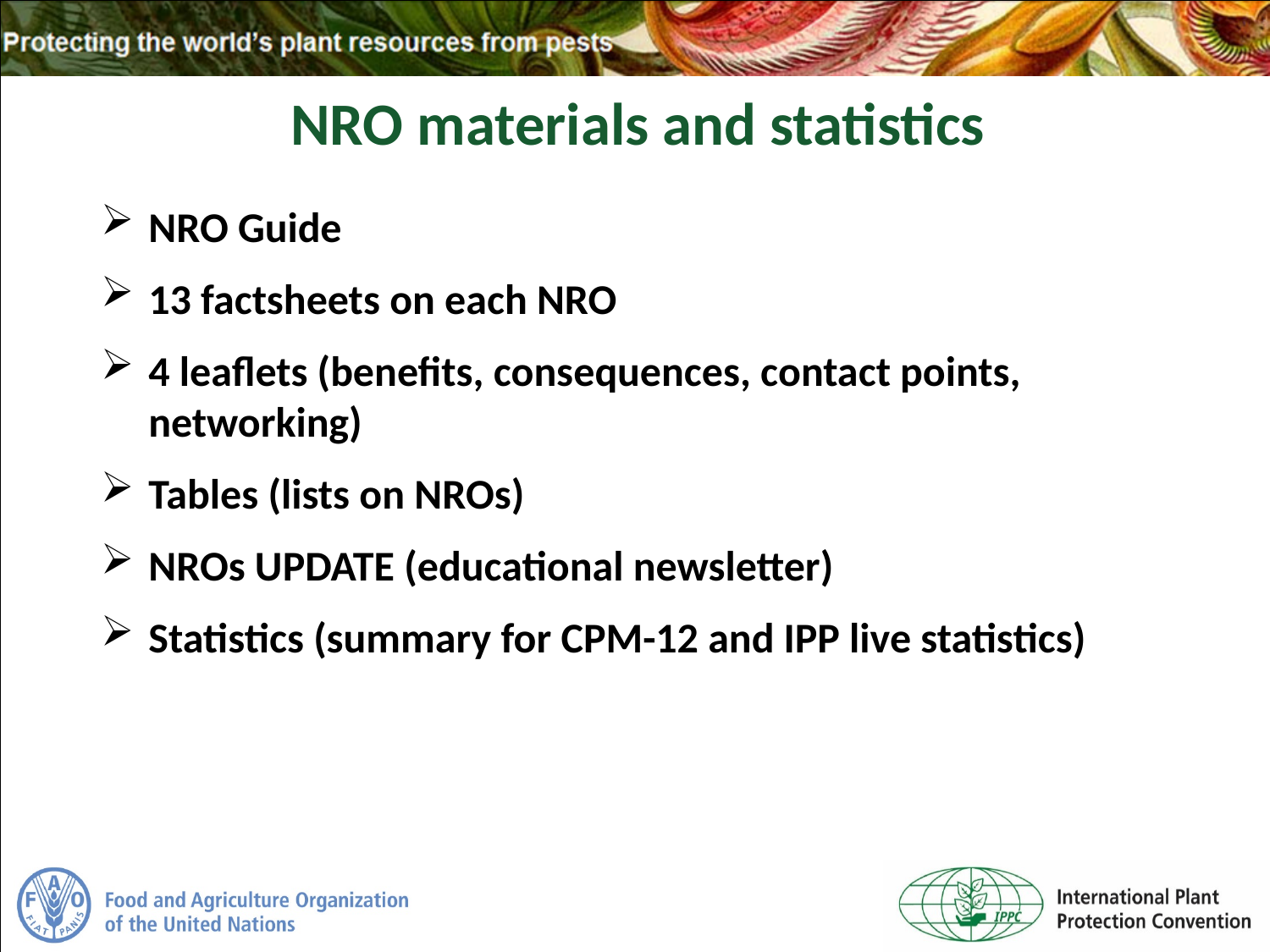

NRO materials and statistics
NRO Guide
13 factsheets on each NRO
4 leaflets (benefits, consequences, contact points, networking)
Tables (lists on NROs)
NROs UPDATE (educational newsletter)
Statistics (summary for CPM-12 and IPP live statistics)